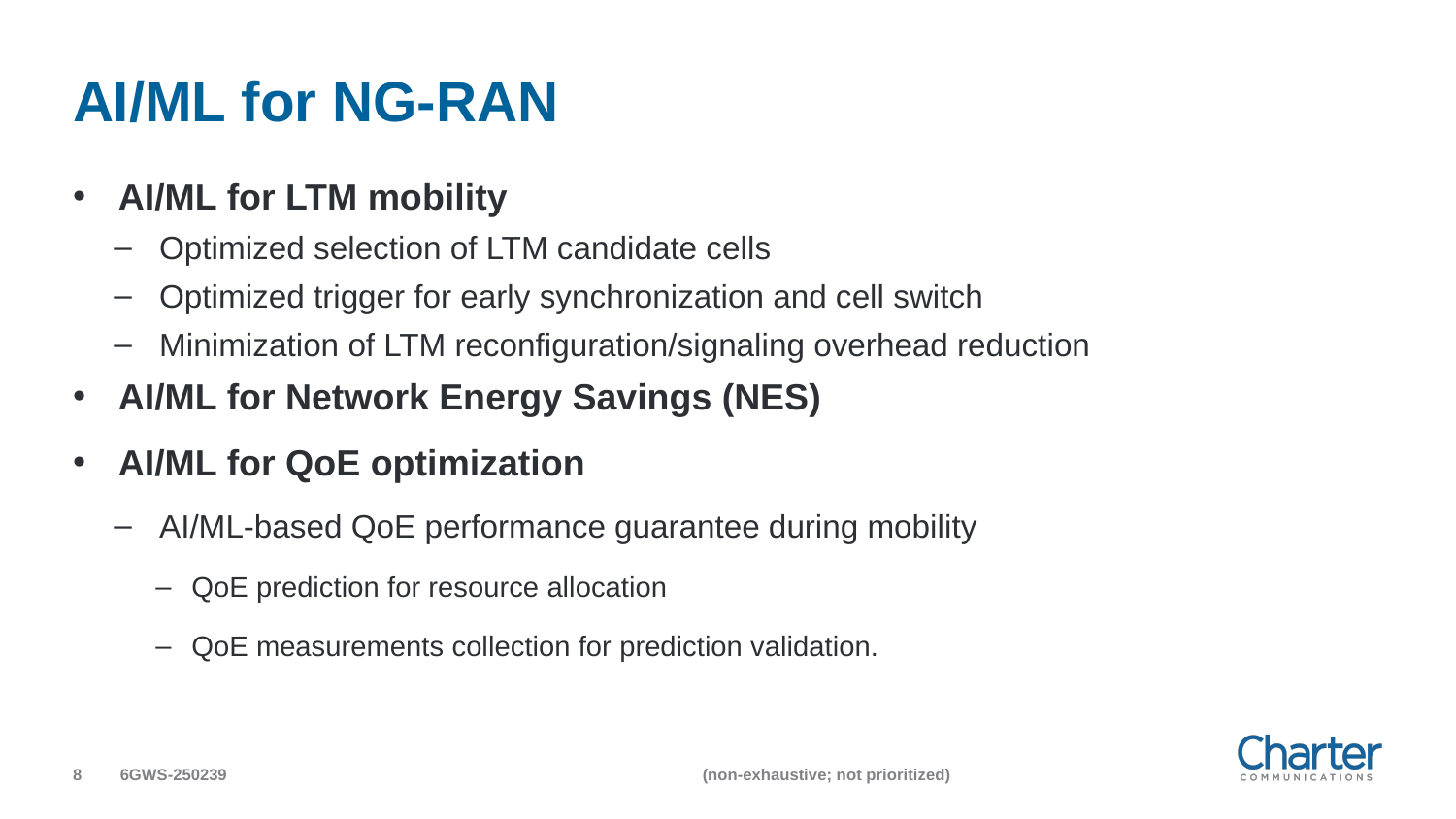

# AI/ML for NG-RAN
AI/ML for LTM mobility
Optimized selection of LTM candidate cells
Optimized trigger for early synchronization and cell switch
Minimization of LTM reconfiguration/signaling overhead reduction
AI/ML for Network Energy Savings (NES)
AI/ML for QoE optimization
AI/ML-based QoE performance guarantee during mobility
QoE prediction for resource allocation
QoE measurements collection for prediction validation.

8